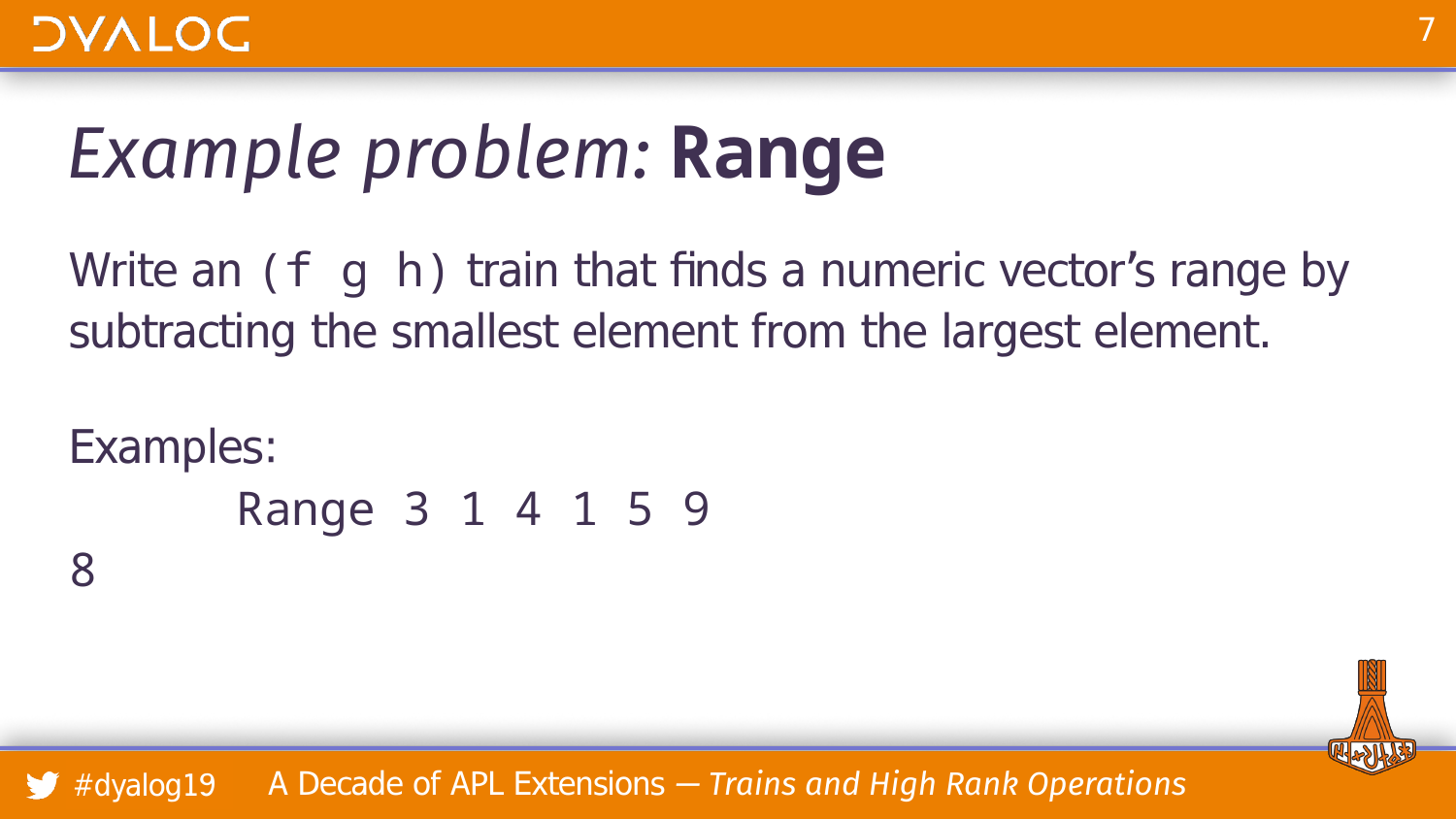

# Example problem: Range
Write an (f g h) train that finds a numeric vector’s range by subtracting the smallest element from the largest element.

Examples:
      Range 3 1 4 1 5 9
8